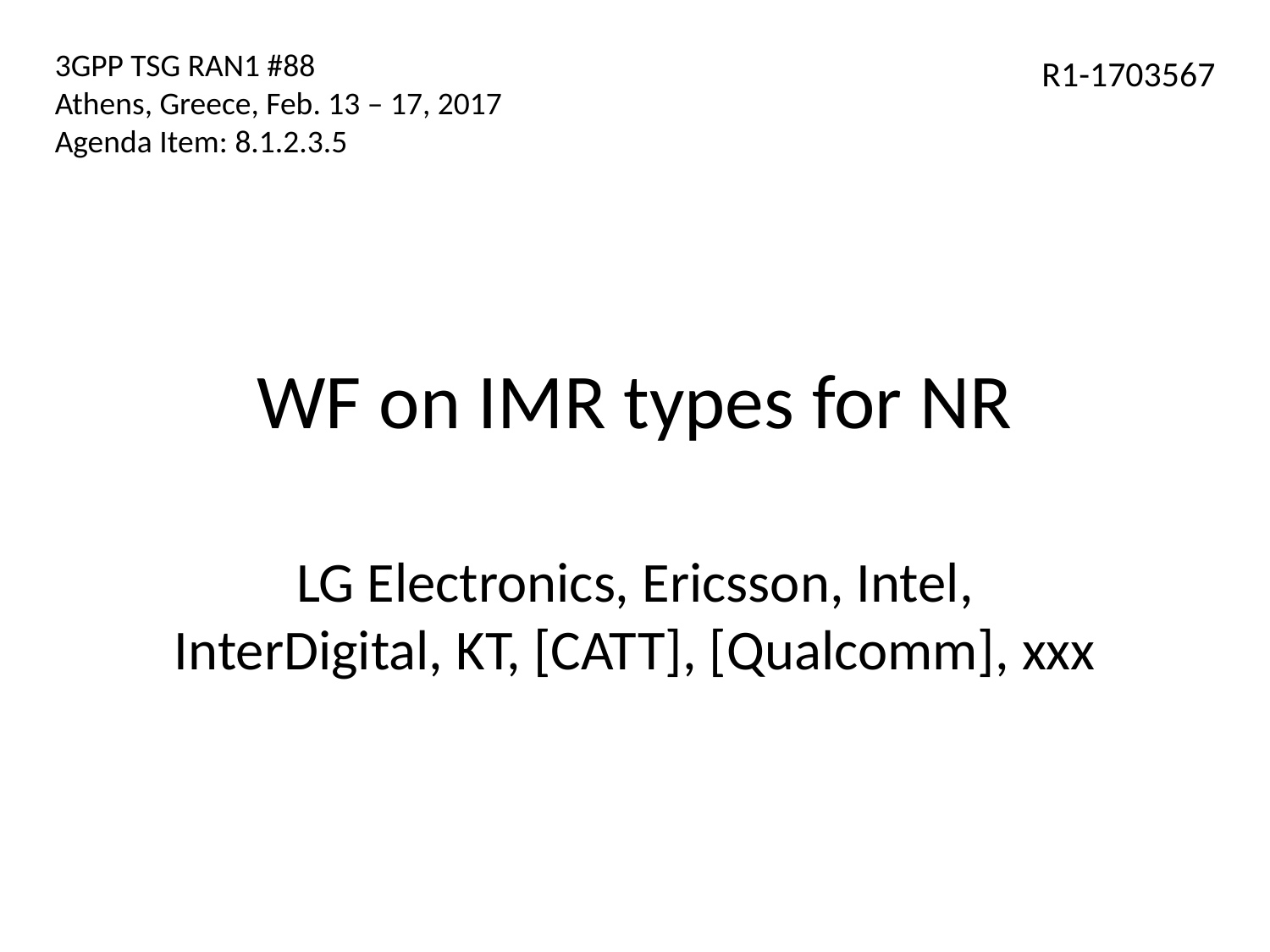

3GPP TSG RAN1 #88
Athens, Greece, Feb. 13 – 17, 2017
Agenda Item: 8.1.2.3.5
R1-1703567
# WF on IMR types for NR
LG Electronics, Ericsson, Intel, InterDigital, KT, [CATT], [Qualcomm], xxx